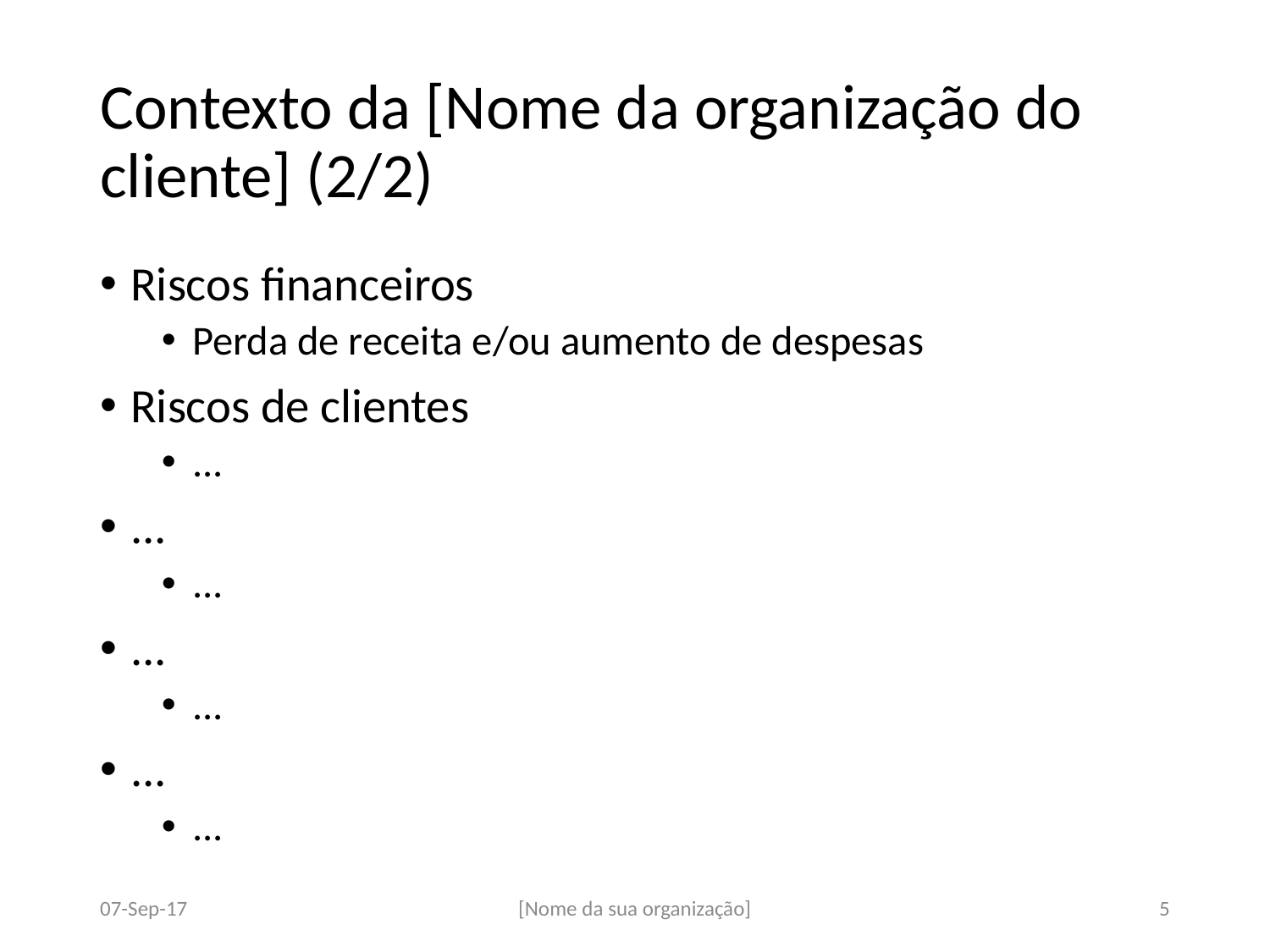

# Contexto da [Nome da organização do cliente] (2/2)
Riscos financeiros
Perda de receita e/ou aumento de despesas
Riscos de clientes
...
...
...
...
...
...
...
07-Sep-17
[Nome da sua organização]
5